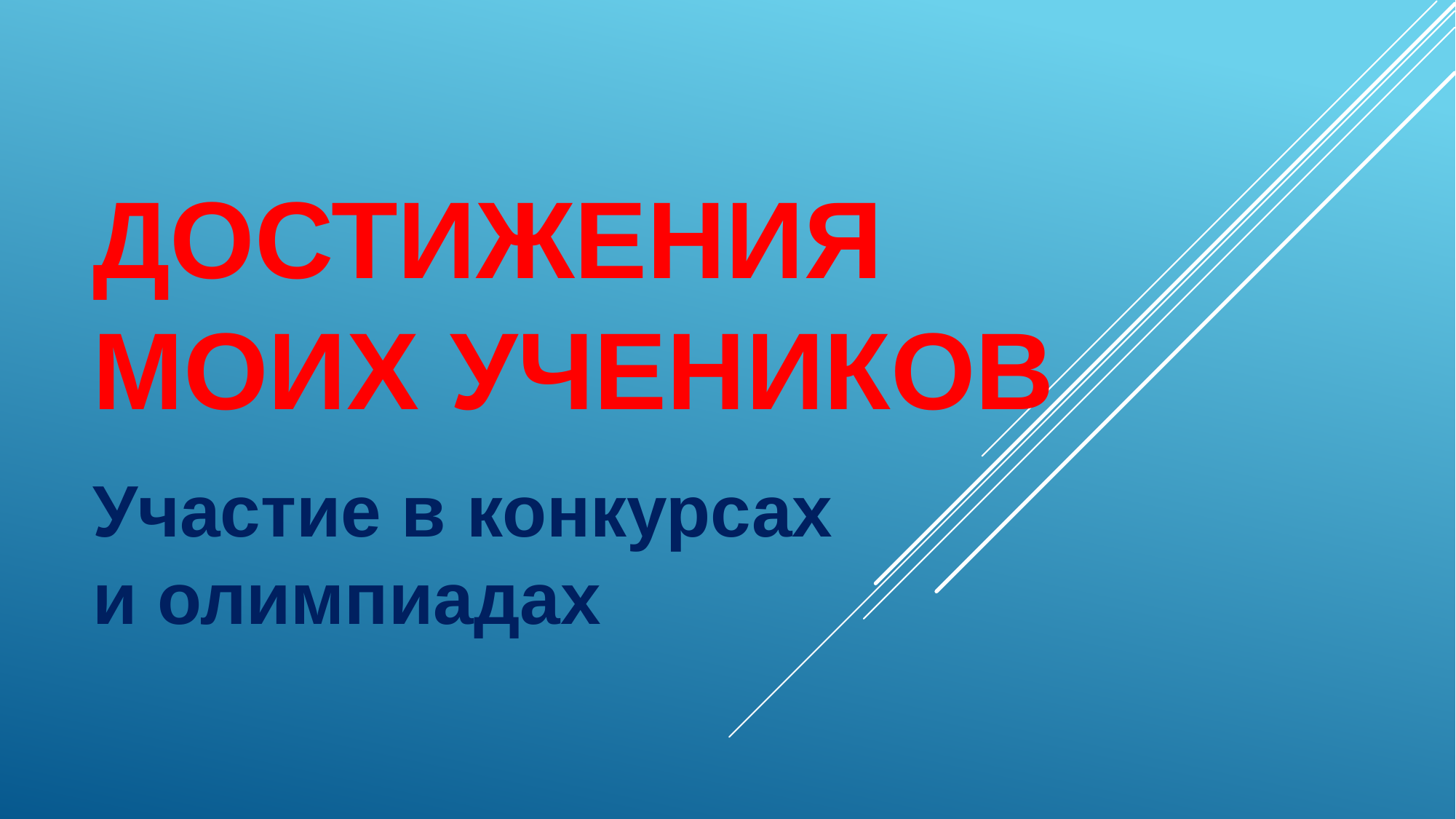

# Достижения моих учеников
Участие в конкурсах и олимпиадах